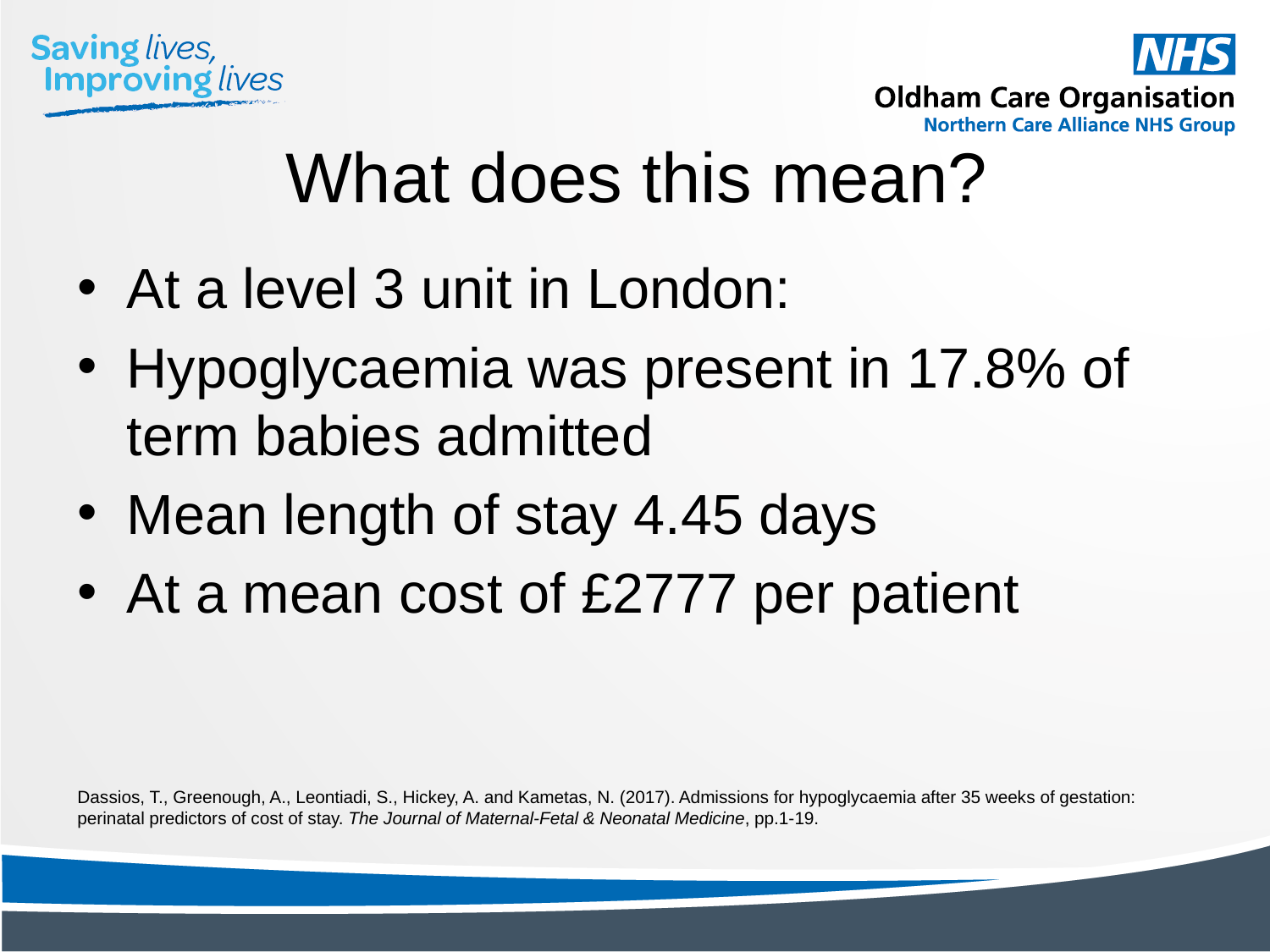

# What does this mean?
At a level 3 unit in London:
Hypoglycaemia was present in 17.8% of term babies admitted
Mean length of stay 4.45 days
At a mean cost of £2777 per patient

Dassios, T., Greenough, A., Leontiadi, S., Hickey, A. and Kametas, N. (2017). Admissions for hypoglycaemia after 35 weeks of gestation: perinatal predictors of cost of stay. The Journal of Maternal-Fetal & Neonatal Medicine, pp.1-19.